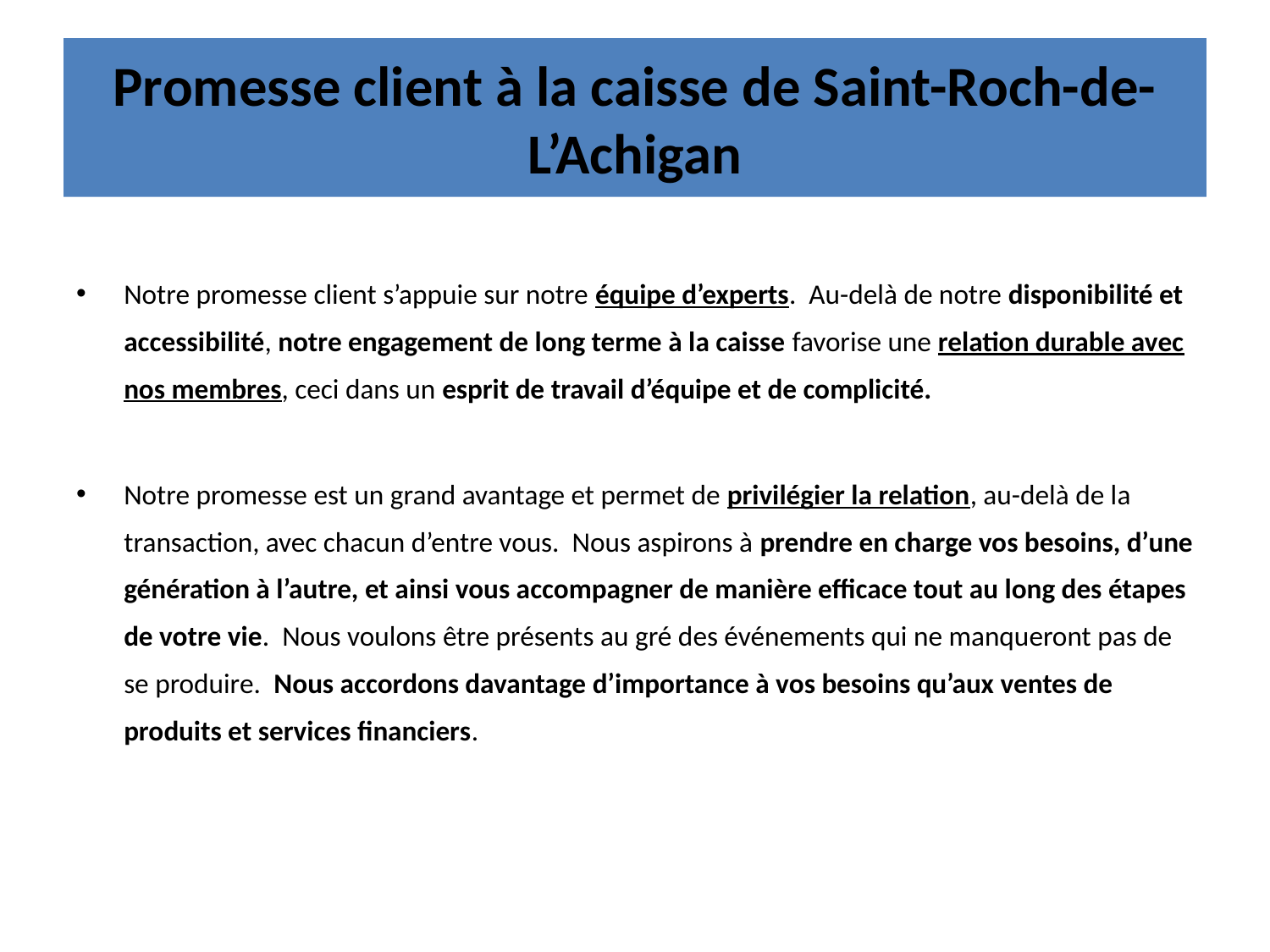

# Promesse client à la caisse de Saint-Roch-de-L’Achigan
Notre promesse client s’appuie sur notre équipe d’experts.  Au-delà de notre disponibilité et accessibilité, notre engagement de long terme à la caisse favorise une relation durable avec nos membres, ceci dans un esprit de travail d’équipe et de complicité.

Notre promesse est un grand avantage et permet de privilégier la relation, au-delà de la transaction, avec chacun d’entre vous.  Nous aspirons à prendre en charge vos besoins, d’une génération à l’autre, et ainsi vous accompagner de manière efficace tout au long des étapes de votre vie.  Nous voulons être présents au gré des événements qui ne manqueront pas de se produire.  Nous accordons davantage d’importance à vos besoins qu’aux ventes de produits et services financiers.